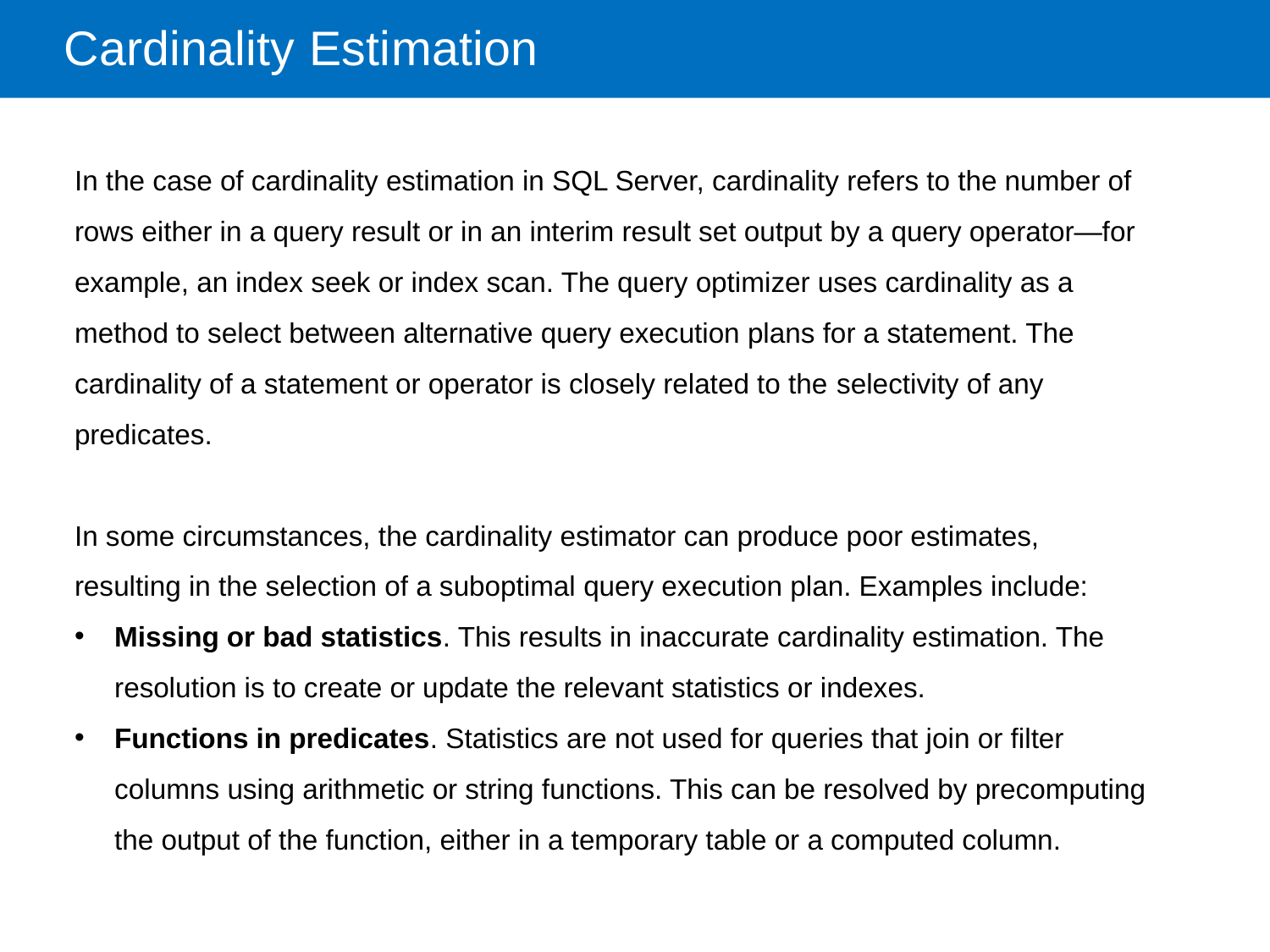

# Cardinality Estimation
In the case of cardinality estimation in SQL Server, cardinality refers to the number of rows either in a query result or in an interim result set output by a query operator—for example, an index seek or index scan. The query optimizer uses cardinality as a method to select between alternative query execution plans for a statement. The cardinality of a statement or operator is closely related to the selectivity of any predicates.

In some circumstances, the cardinality estimator can produce poor estimates, resulting in the selection of a suboptimal query execution plan. Examples include:
Missing or bad statistics. This results in inaccurate cardinality estimation. The resolution is to create or update the relevant statistics or indexes.
Functions in predicates. Statistics are not used for queries that join or filter columns using arithmetic or string functions. This can be resolved by precomputing the output of the function, either in a temporary table or a computed column.